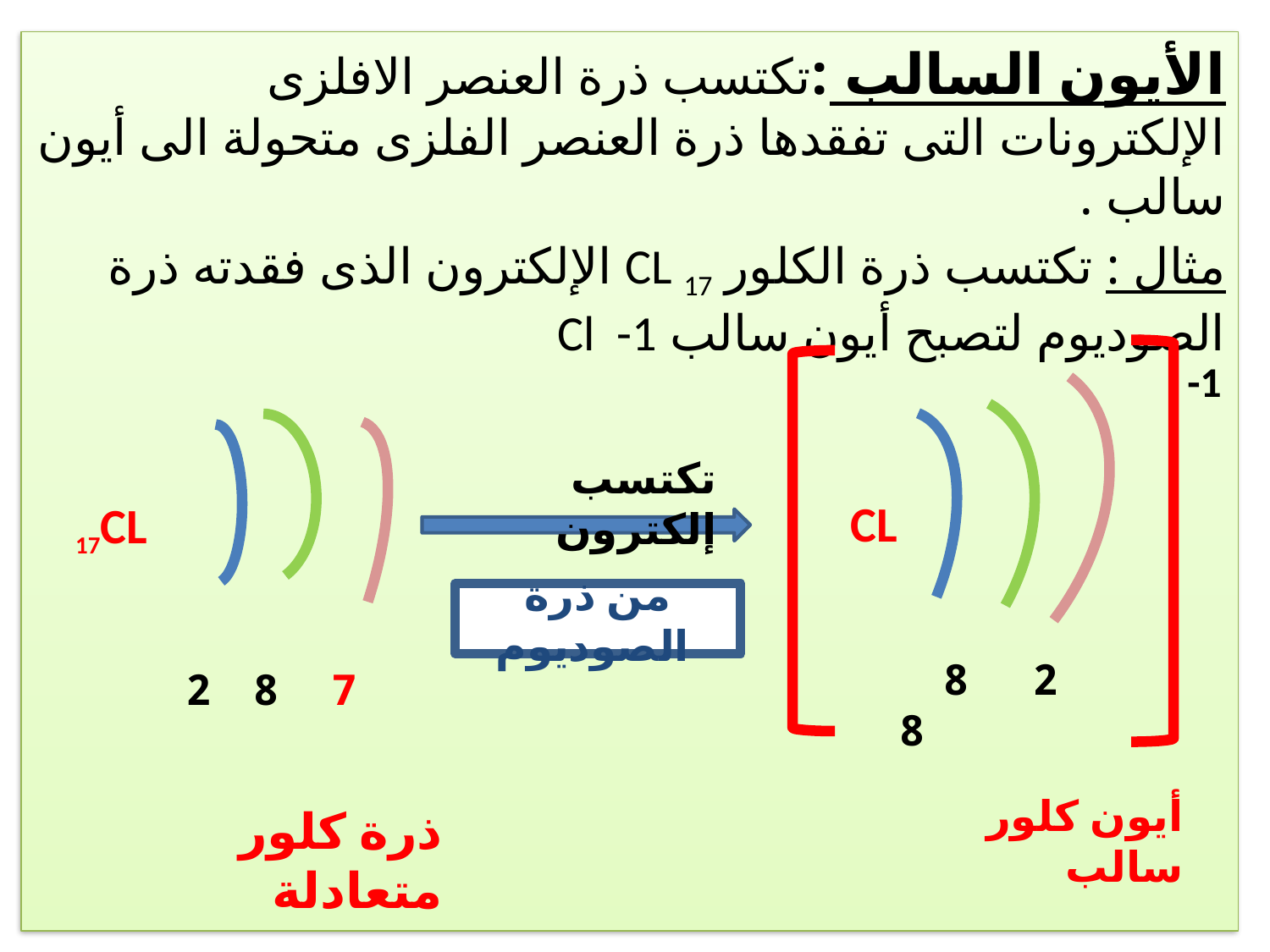

الأيون السالب :تكتسب ذرة العنصر الافلزى الإلكترونات التى تفقدها ذرة العنصر الفلزى متحولة الى أيون سالب .
مثال : تكتسب ذرة الكلور CL 17 الإلكترون الذى فقدته ذرة الصوديوم لتصبح أيون سالب Cl  -1

تكتسب إلكترون

 17CL

 2      8     8
  7     8    2
-1
CL
من ذرة الصوديوم
أيون كلور سالب
ذرة كلور متعادلة